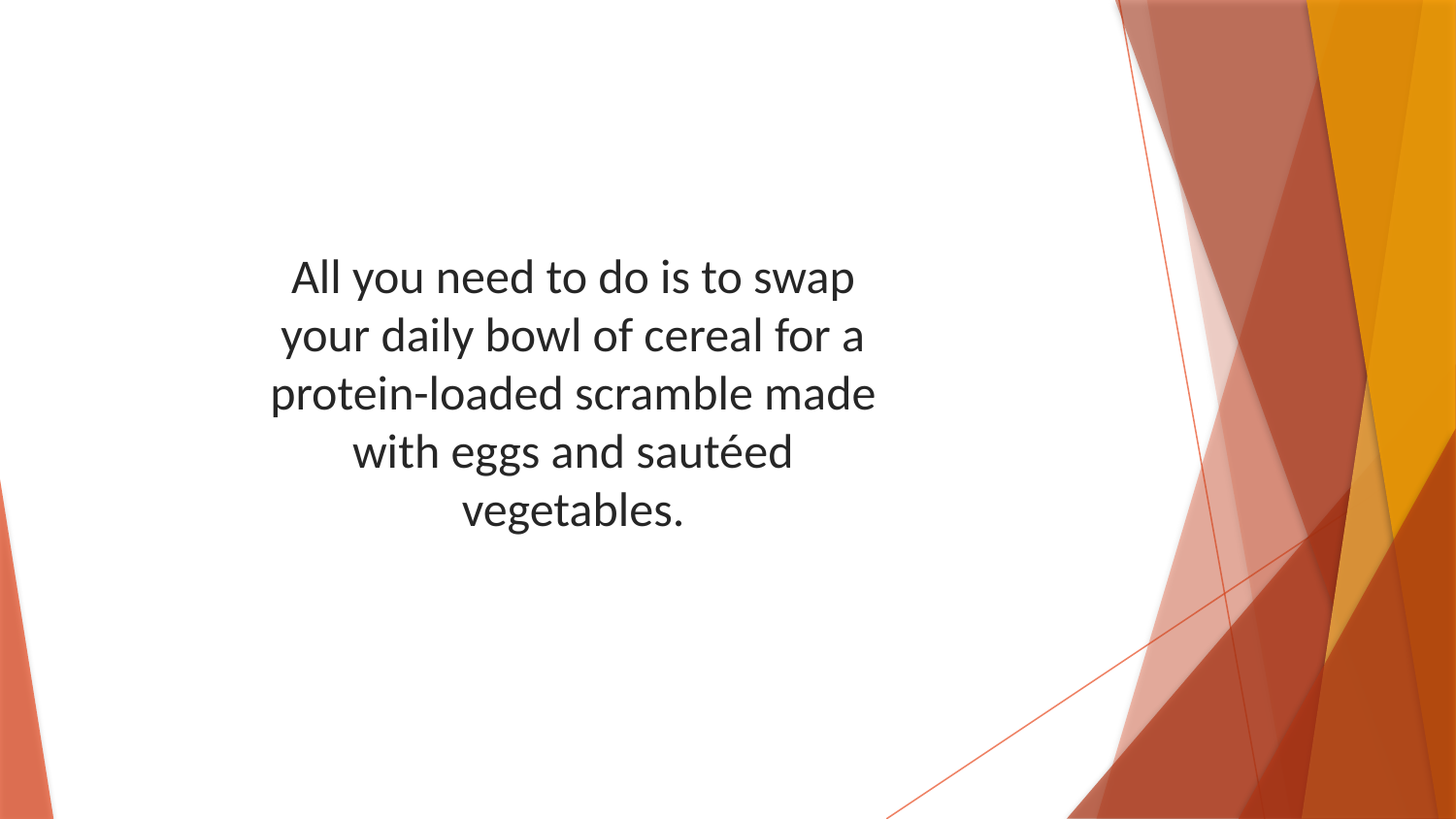

All you need to do is to swap your daily bowl of cereal for a protein-loaded scramble made with eggs and sautéed vegetables.